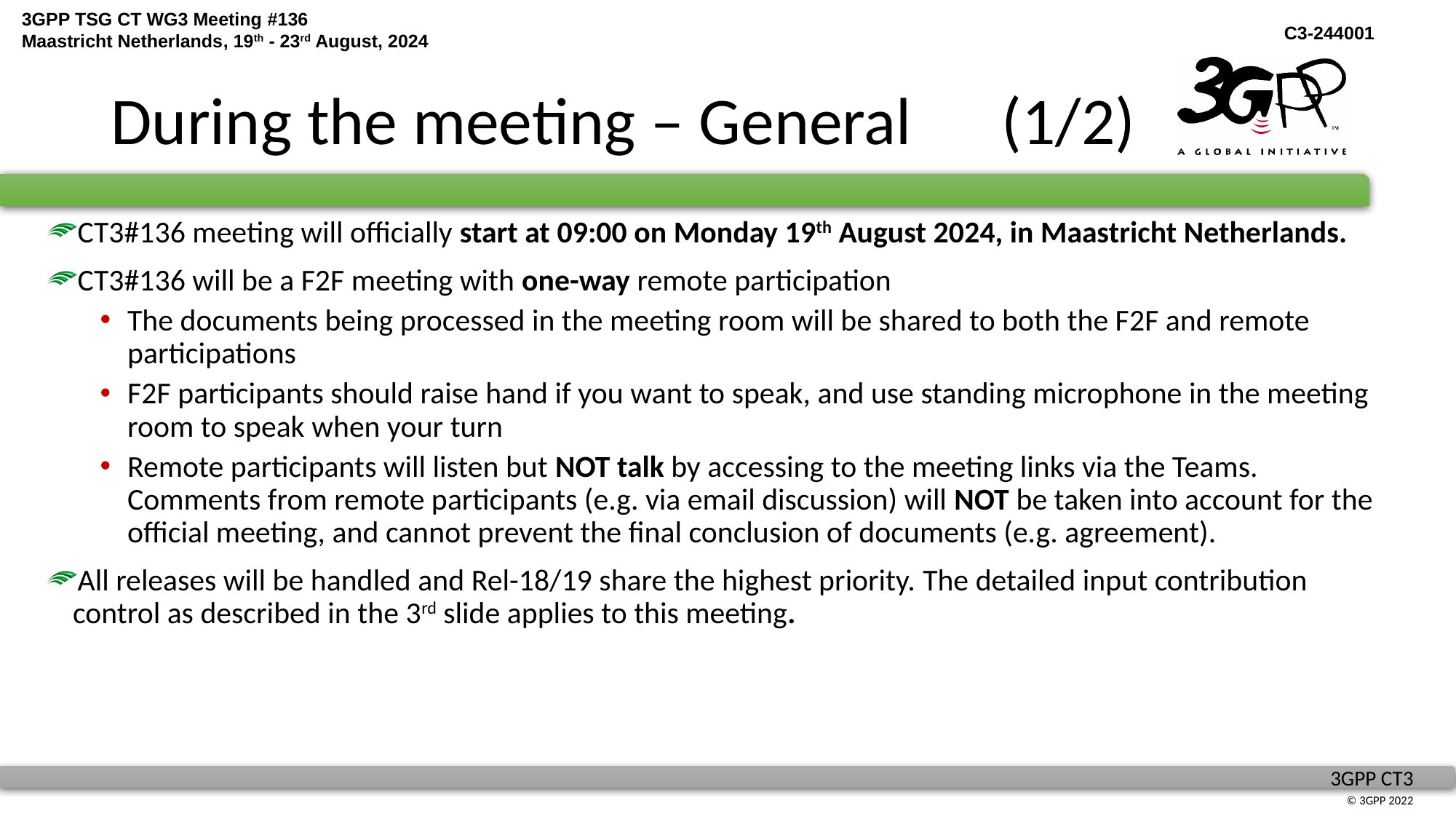

# During the meeting – General      (1/2)
CT3#136 meeting will officially start at 09:00 on Monday 19th August 2024, in Maastricht Netherlands.
CT3#136 will be a F2F meeting with one-way remote participation
The documents being processed in the meeting room will be shared to both the F2F and remote participations
F2F participants should raise hand if you want to speak, and use standing microphone in the meeting room to speak when your turn
Remote participants will listen but NOT talk by accessing to the meeting links via the Teams. Comments from remote participants (e.g. via email discussion) will NOT be taken into account for the official meeting, and cannot prevent the final conclusion of documents (e.g. agreement).
All releases will be handled and Rel-18/19 share the highest priority. The detailed input contribution control as described in the 3rd slide applies to this meeting.